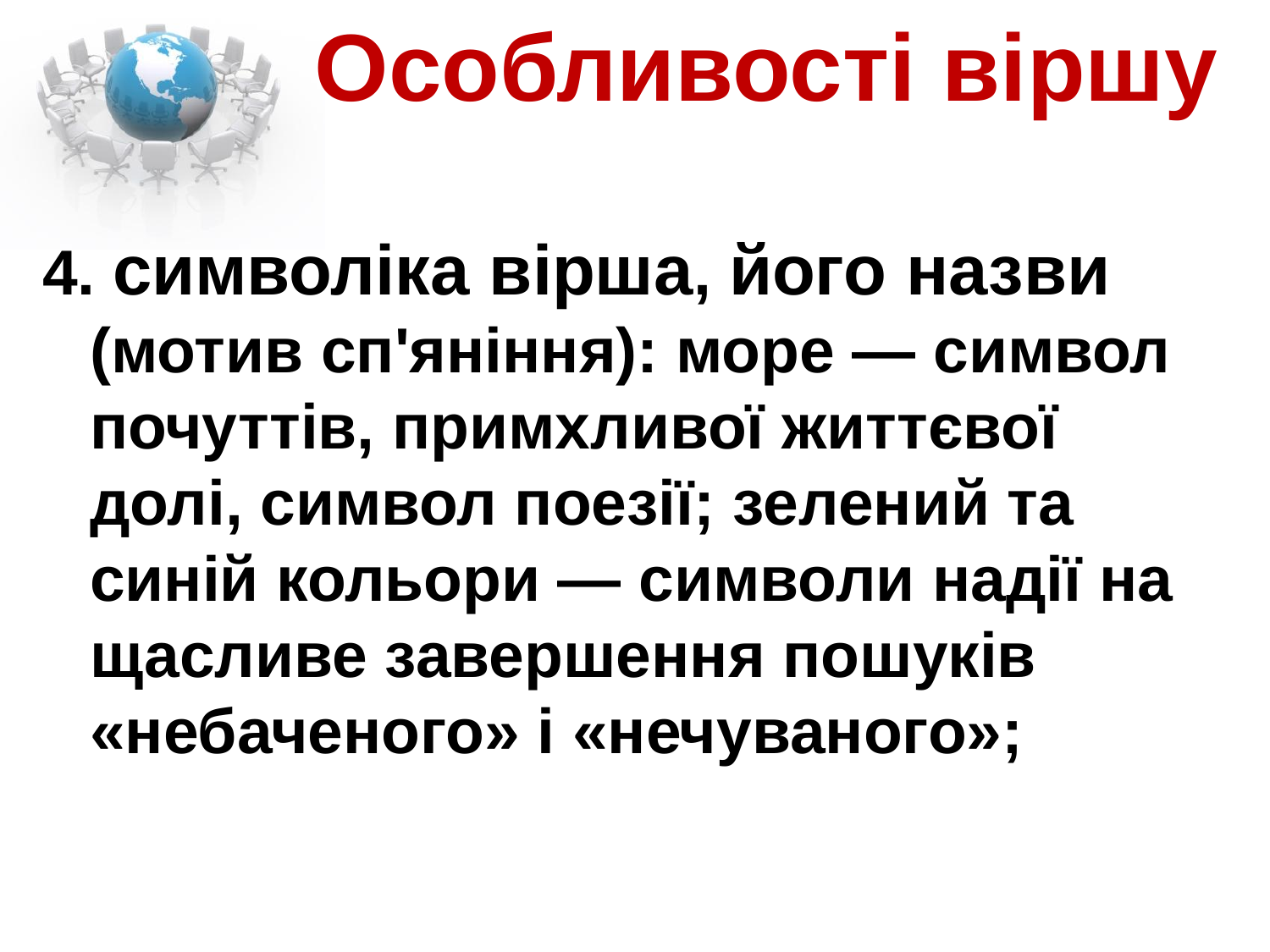

Особливості віршу
4. символіка вірша, його назви (мотив сп'яніння): море — символ почуттів, примхливої життєвої долі, символ поезії; зелений та синій кольори — символи надії на щасливе завершення пошуків «небаченого» і «нечуваного»;